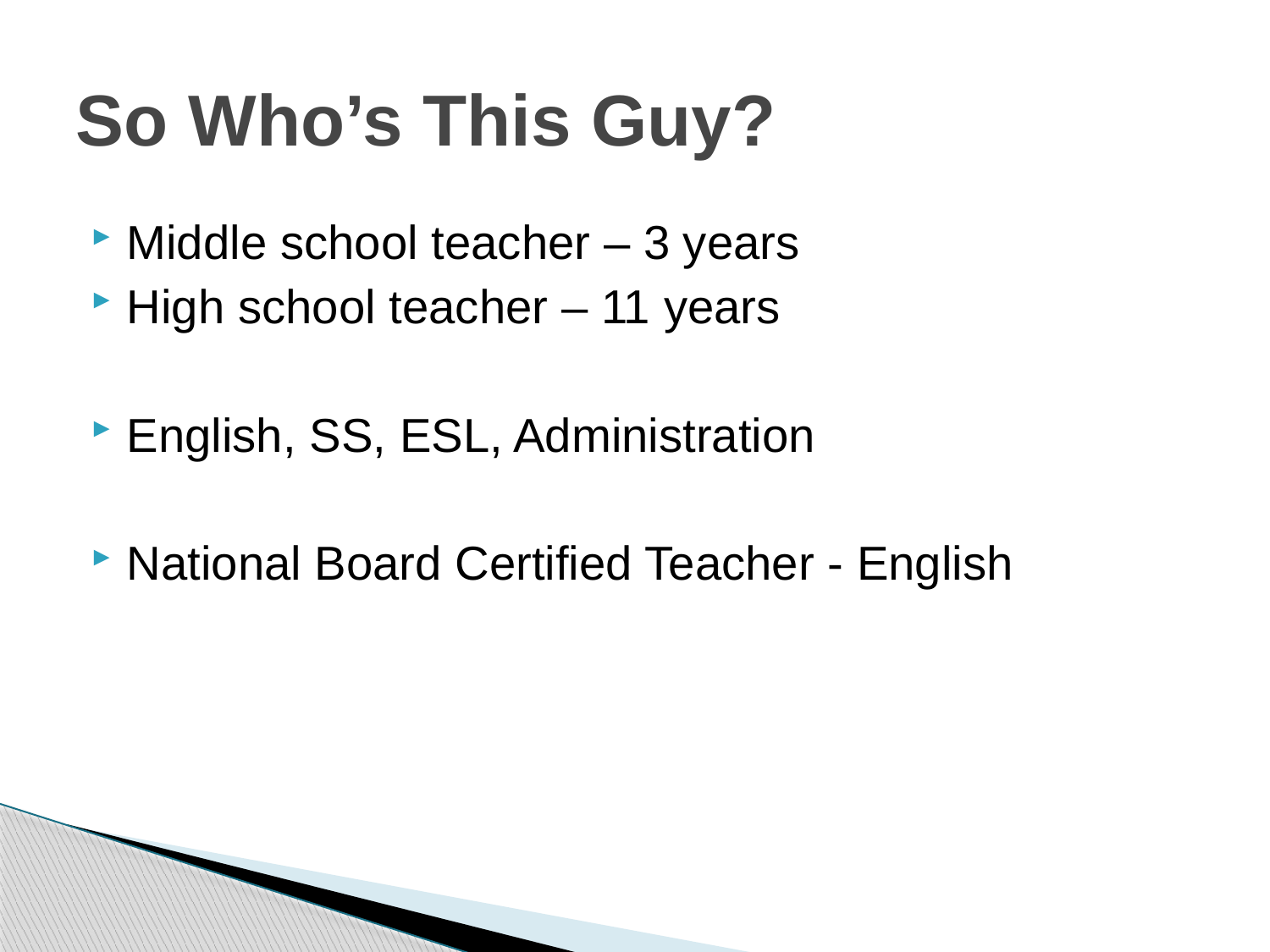

# So Who’s This Guy?
Middle school teacher – 3 years
High school teacher – 11 years

English, SS, ESL, Administration

National Board Certified Teacher - English